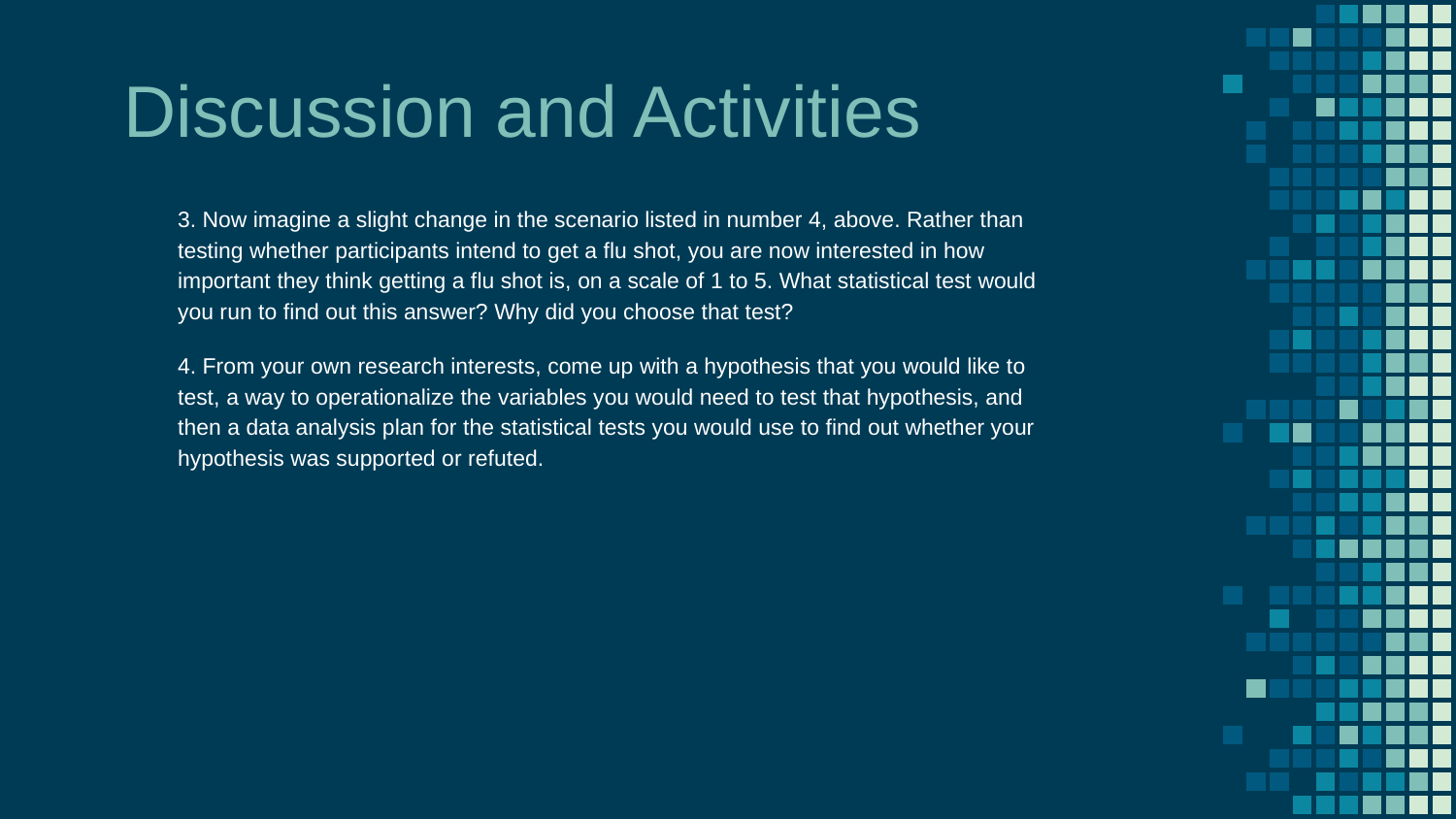

Discussion and Activities
3. Now imagine a slight change in the scenario listed in number 4, above. Rather than testing whether participants intend to get a flu shot, you are now interested in how important they think getting a flu shot is, on a scale of 1 to 5. What statistical test would you run to find out this answer? Why did you choose that test?
4. From your own research interests, come up with a hypothesis that you would like to test, a way to operationalize the variables you would need to test that hypothesis, and then a data analysis plan for the statistical tests you would use to find out whether your hypothesis was supported or refuted.